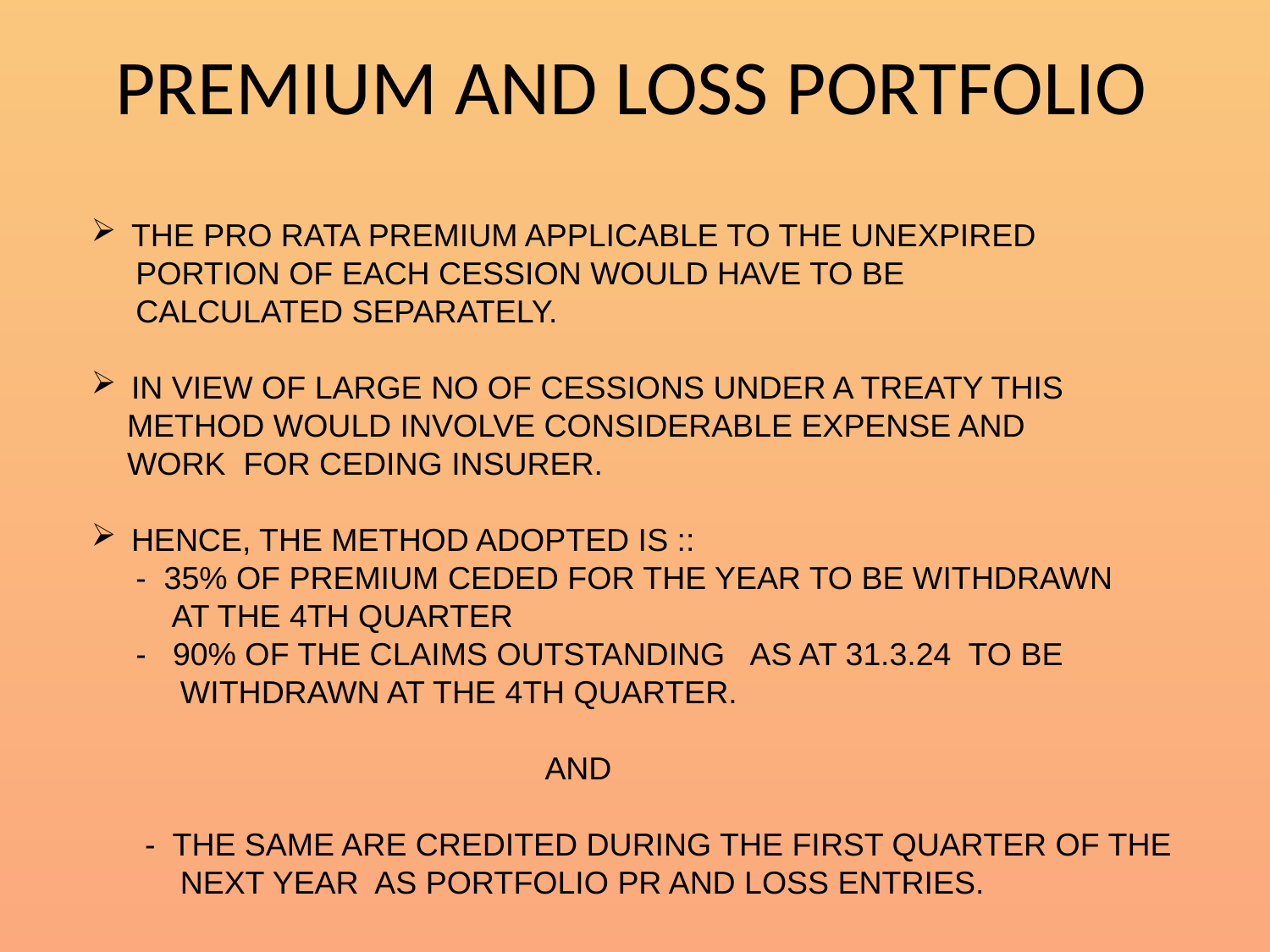

# PREMIUM AND LOSS PORTFOLIO
THE PRO RATA PREMIUM APPLICABLE TO THE UNEXPIRED
     PORTION OF EACH CESSION WOULD HAVE TO BE
     CALCULATED SEPARATELY.

IN VIEW OF LARGE NO OF CESSIONS UNDER A TREATY THIS
    METHOD WOULD INVOLVE CONSIDERABLE EXPENSE AND
    WORK  FOR CEDING INSURER.

HENCE, THE METHOD ADOPTED IS ::
     -  35% OF PREMIUM CEDED FOR THE YEAR TO BE WITHDRAWN
         AT THE 4TH QUARTER
     -   90% OF THE CLAIMS OUTSTANDING   AS AT 31.3.24  TO BE
          WITHDRAWN AT THE 4TH QUARTER.

                                                   AND

      -  THE SAME ARE CREDITED DURING THE FIRST QUARTER OF THE
          NEXT YEAR  AS PORTFOLIO PR AND LOSS ENTRIES.